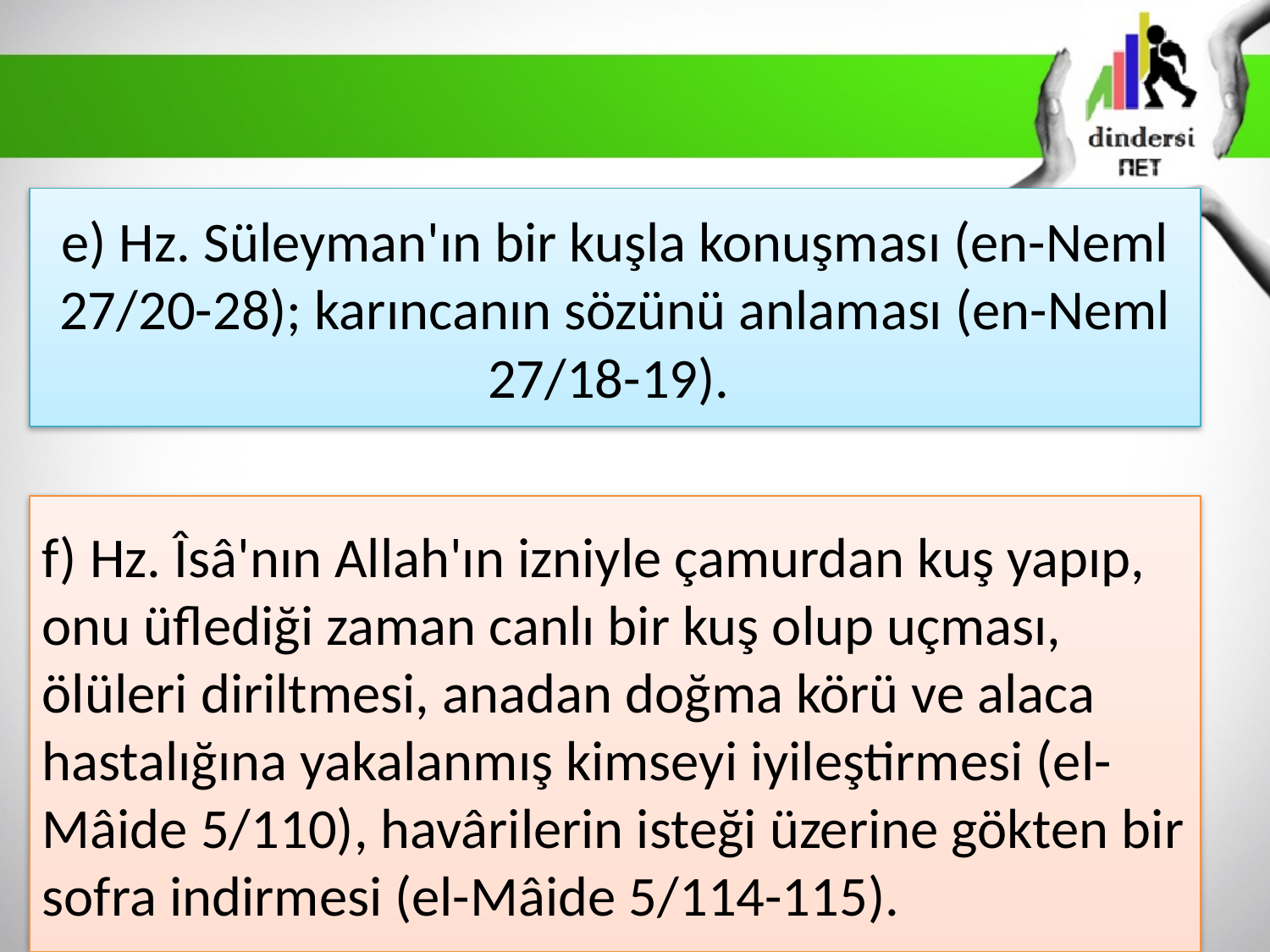

e) Hz. Süleyman'ın bir kuşla konuşması (en-Neml 27/20-28); karıncanın sözünü anlaması (en-Neml 27/18-19).
f) Hz. Îsâ'nın Allah'ın izniyle çamurdan kuş yapıp, onu üflediği zaman canlı bir kuş olup uçması, ölüleri diriltmesi, anadan doğma körü ve alaca hastalığına yakalanmış kimseyi iyileştirmesi (el-Mâide 5/110), havârilerin isteği üzerine gökten bir sofra indirmesi (el-Mâide 5/114-115).